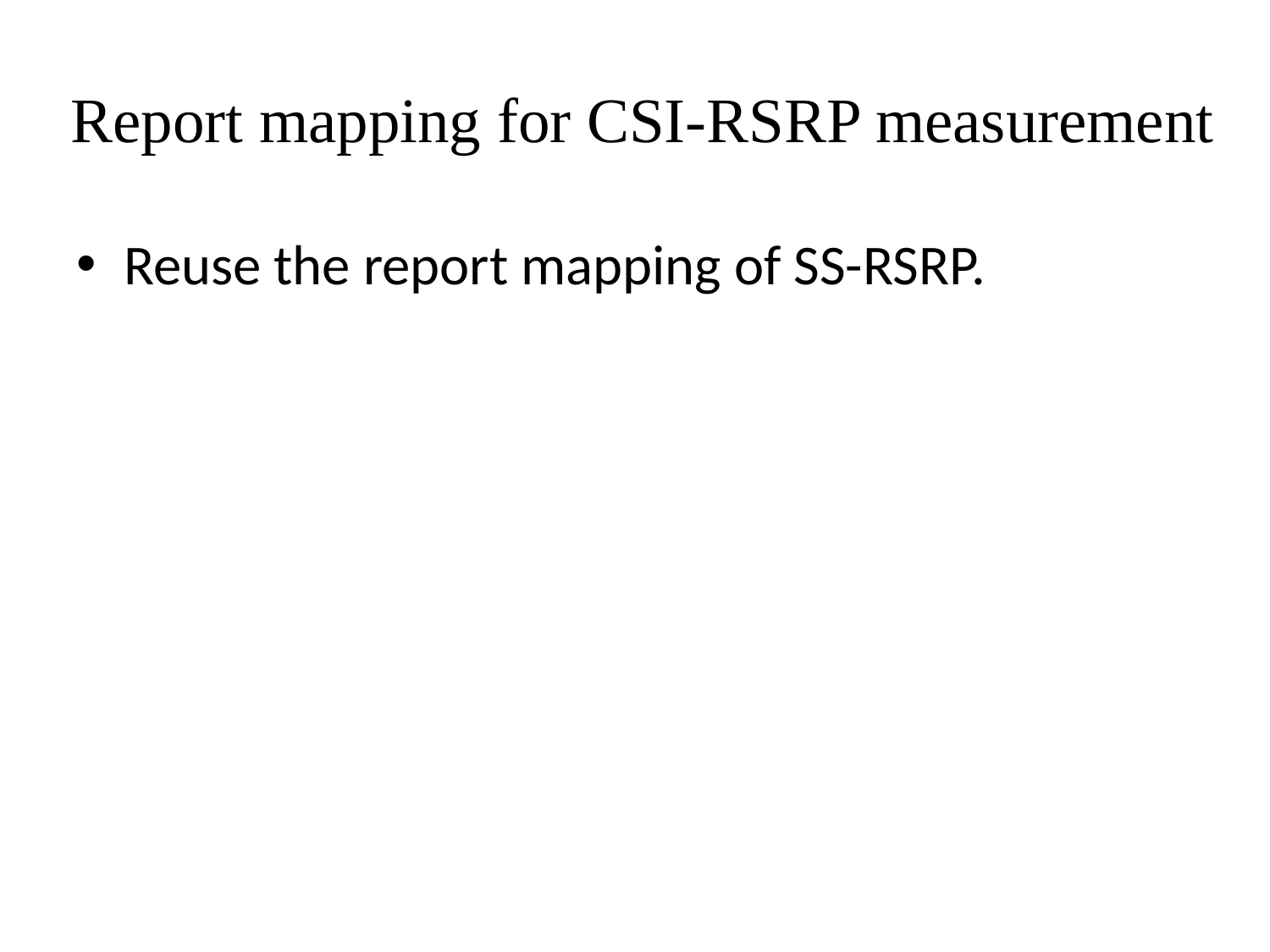

# Report mapping for CSI-RSRP measurement
Reuse the report mapping of SS-RSRP.